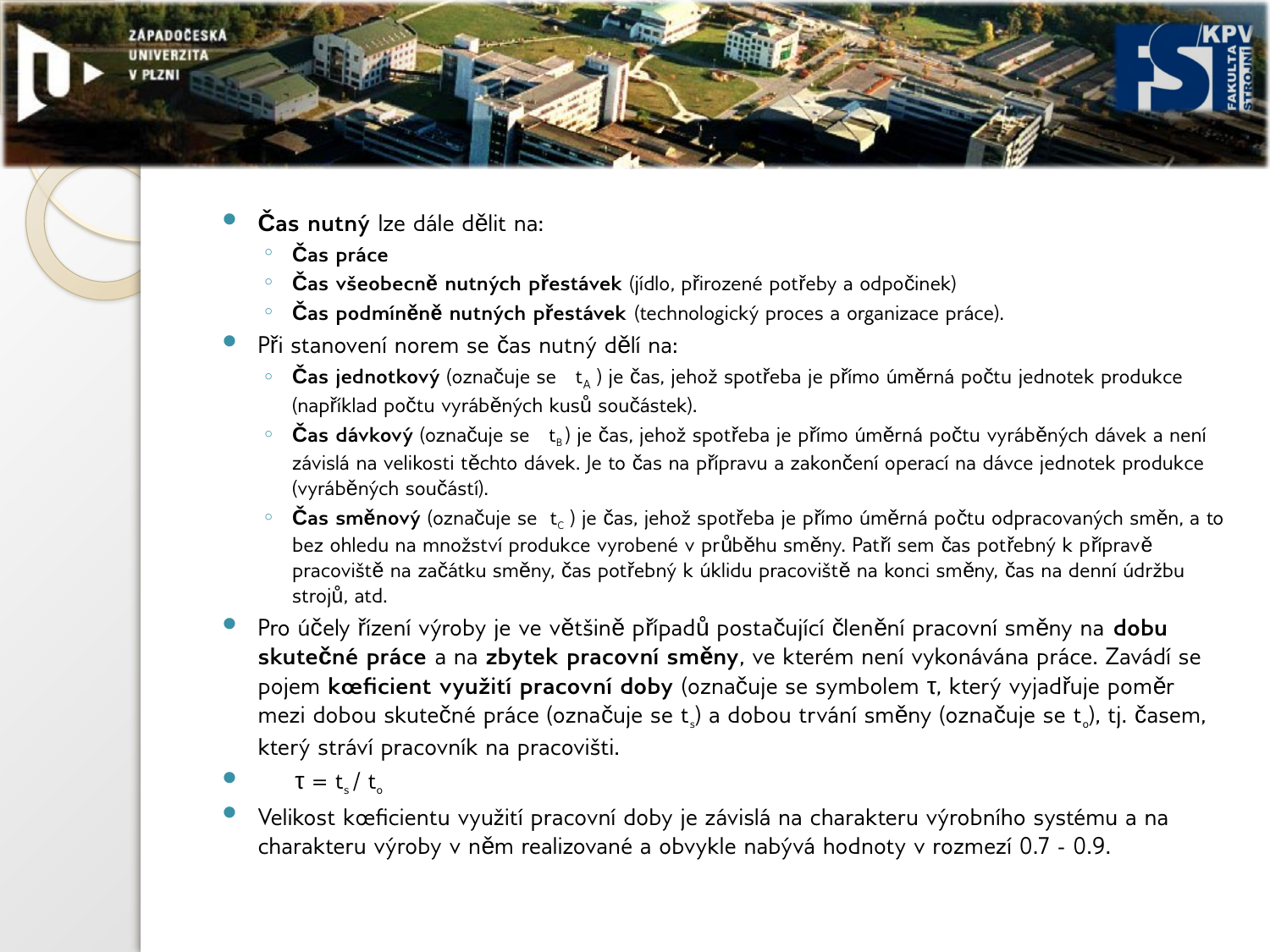

#
Čas nutný lze dále dělit na:
Čas práce
Čas všeobecně nutných přestávek (jídlo, přirozené potřeby a odpočinek)
Čas podmíněně nutných přestávek (technologický proces a organizace práce).
Při stanovení norem se čas nutný dělí na:
Čas jednotkový (označuje se   tA ) je čas, jehož spotřeba je přímo úměrná počtu jednotek produkce (například počtu vyráběných kusů součástek).
Čas dávkový (označuje se   tB ) je čas, jehož spotřeba je přímo úměrná počtu vyráběných dávek a není závislá na velikosti těchto dávek. Je to čas na přípravu a zakončení operací na dávce jednotek produkce (vyráběných součástí).
Čas směnový (označuje se  tC ) je čas, jehož spotřeba je přímo úměrná počtu odpracovaných směn, a to bez ohledu na množství produkce vyrobené v průběhu směny. Patří sem čas potřebný k přípravě pracoviště na začátku směny, čas potřebný k úklidu pracoviště na konci směny, čas na denní údržbu strojů, atd.
Pro účely řízení výroby je ve většině případů postačující členění pracovní směny na dobu skutečné práce a na zbytek pracovní směny, ve kterém není vykonávána práce. Zavádí se pojem koeficient využití pracovní doby (označuje se symbolem τ, který vyjadřuje poměr mezi dobou skutečné práce (označuje se ts) a dobou trvání směny (označuje se to), tj. časem, který stráví pracovník na pracovišti.
     τ = ts / to
Velikost koeficientu využití pracovní doby je závislá na charakteru výrobního systému a na charakteru výroby v něm realizované a obvykle nabývá hodnoty v rozmezí 0.7 - 0.9.